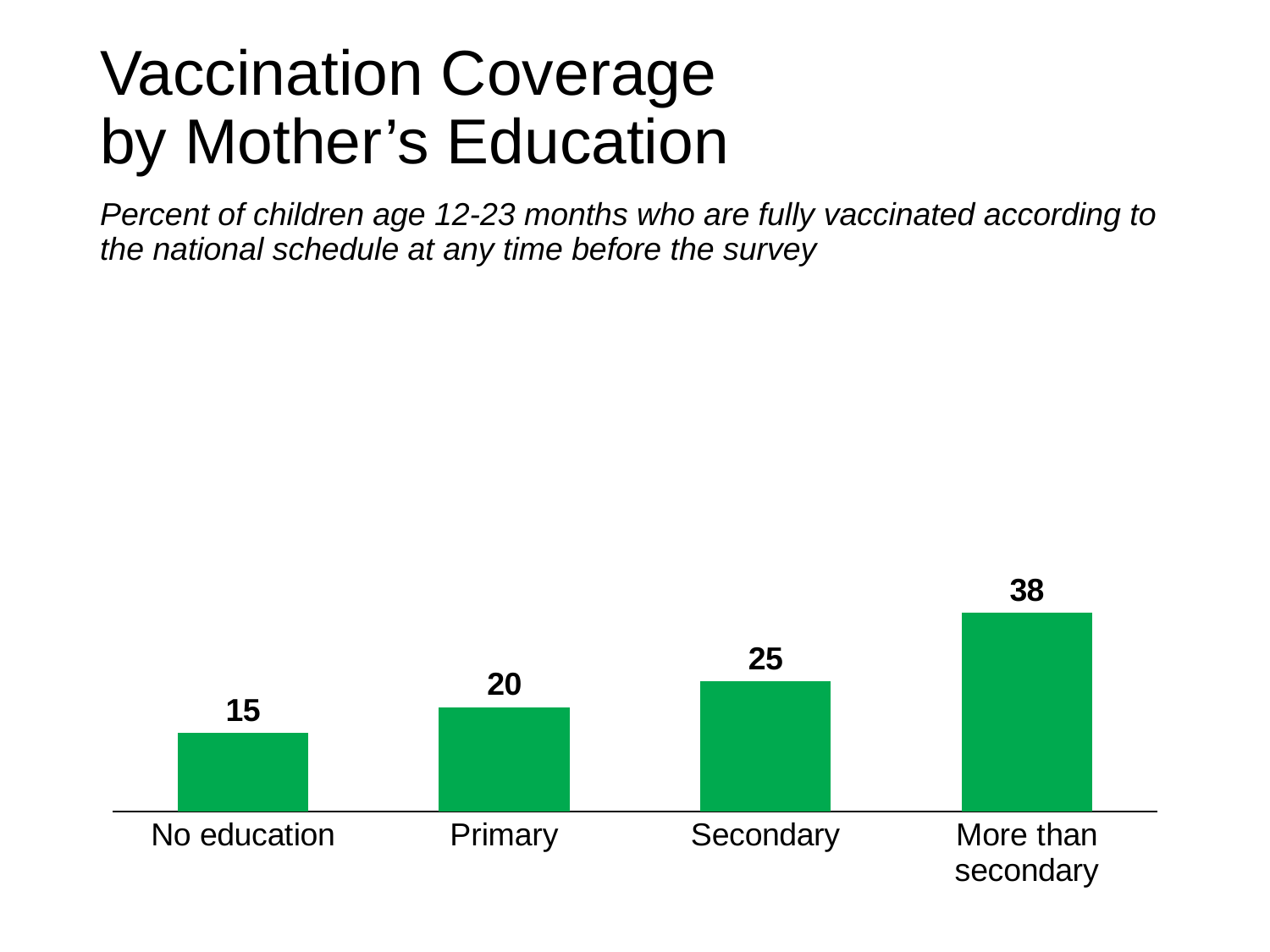

# Vaccination Coverage by Mother’s Education
Percent of children age 12-23 months who are fully vaccinated according to the national schedule at any time before the survey

### Chart

| Category | Column1 |
|---|---|
| No education | 15.0 |
| Primary | 20.0 |
| Secondary | 25.0 |
| More than secondary | 38.0 |